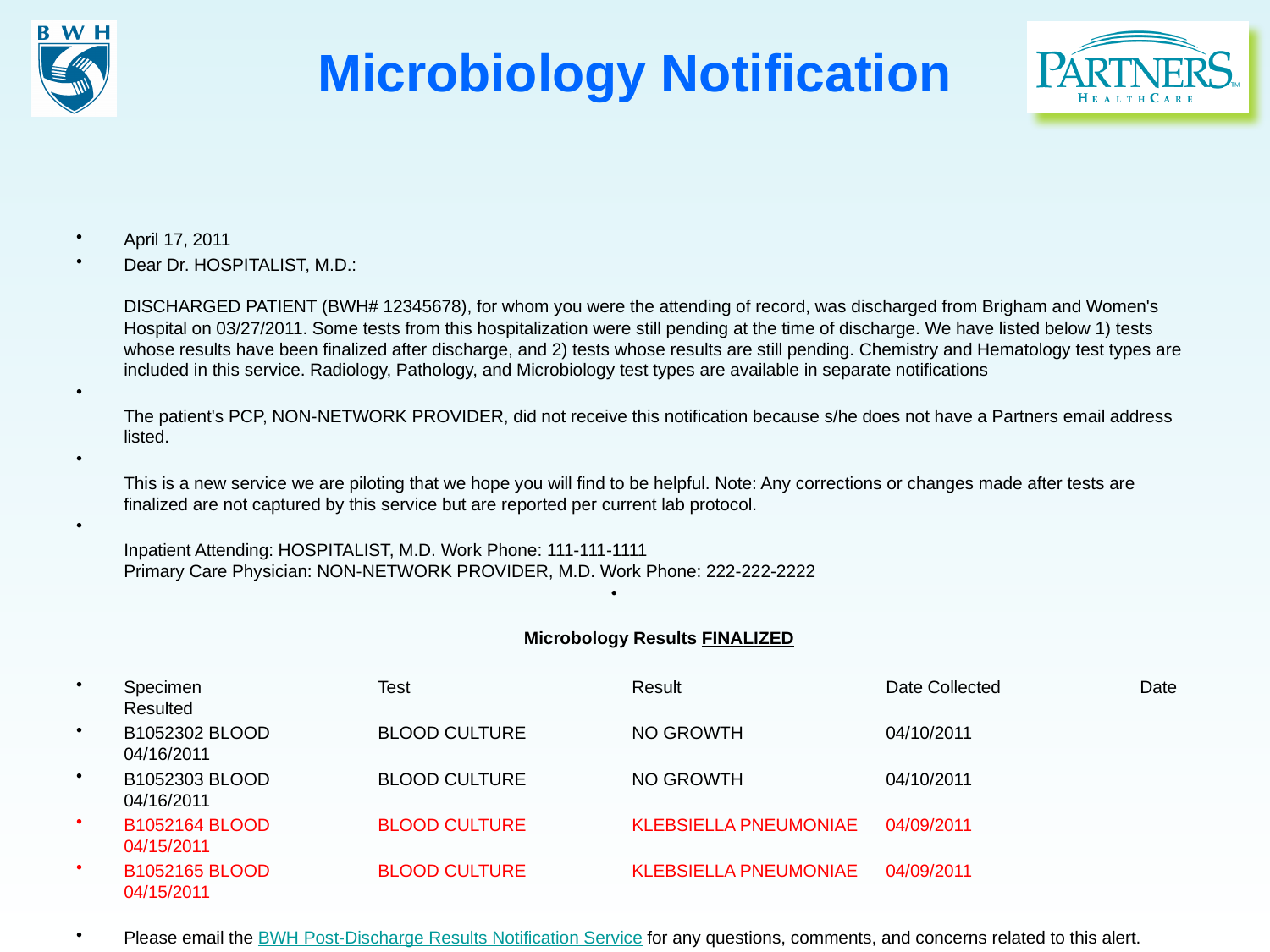

# Microbiology Notification

April 17, 2011
Dear Dr. HOSPITALIST, M.D.:
DISCHARGED PATIENT (BWH# 12345678), for whom you were the attending of record, was discharged from Brigham and Women's Hospital on 03/27/2011. Some tests from this hospitalization were still pending at the time of discharge. We have listed below 1) tests whose results have been finalized after discharge, and 2) tests whose results are still pending. Chemistry and Hematology test types are included in this service. Radiology, Pathology, and Microbiology test types are available in separate notifications
The patient's PCP, NON-NETWORK PROVIDER, did not receive this notification because s/he does not have a Partners email address listed.
This is a new service we are piloting that we hope you will find to be helpful. Note: Any corrections or changes made after tests are finalized are not captured by this service but are reported per current lab protocol.
Inpatient Attending: HOSPITALIST, M.D. Work Phone: 111-111-1111
Primary Care Physician: NON-NETWORK PROVIDER, M.D. Work Phone: 222-222-2222
Microbology Results FINALIZED

Specimen		Test 		Result		Date Collected		Date Resulted
B1052302 BLOOD	BLOOD CULTURE	NO GROWTH		04/10/2011		04/16/2011
B1052303 BLOOD	BLOOD CULTURE	NO GROWTH		04/10/2011		04/16/2011
B1052164 BLOOD	BLOOD CULTURE	KLEBSIELLA PNEUMONIAE	04/09/2011		04/15/2011
B1052165 BLOOD	BLOOD CULTURE	KLEBSIELLA PNEUMONIAE	04/09/2011		04/15/2011
Please email the BWH Post-Discharge Results Notification Service for any questions, comments, and concerns related to this alert.